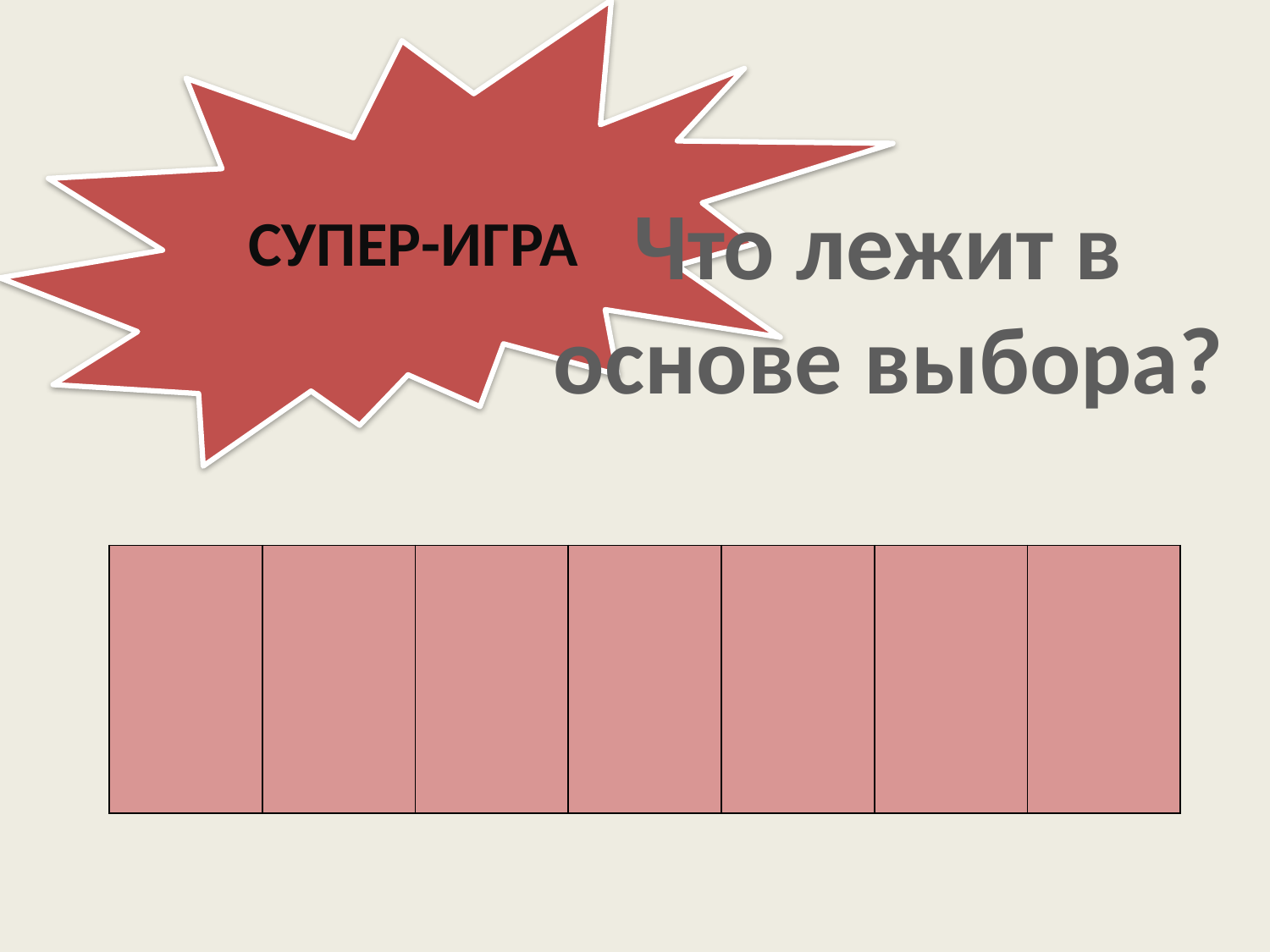

СУПЕР-ИГРА
Что лежит в
 основе выбора?
|  |  |  |  |  |  |  |
| --- | --- | --- | --- | --- | --- | --- |